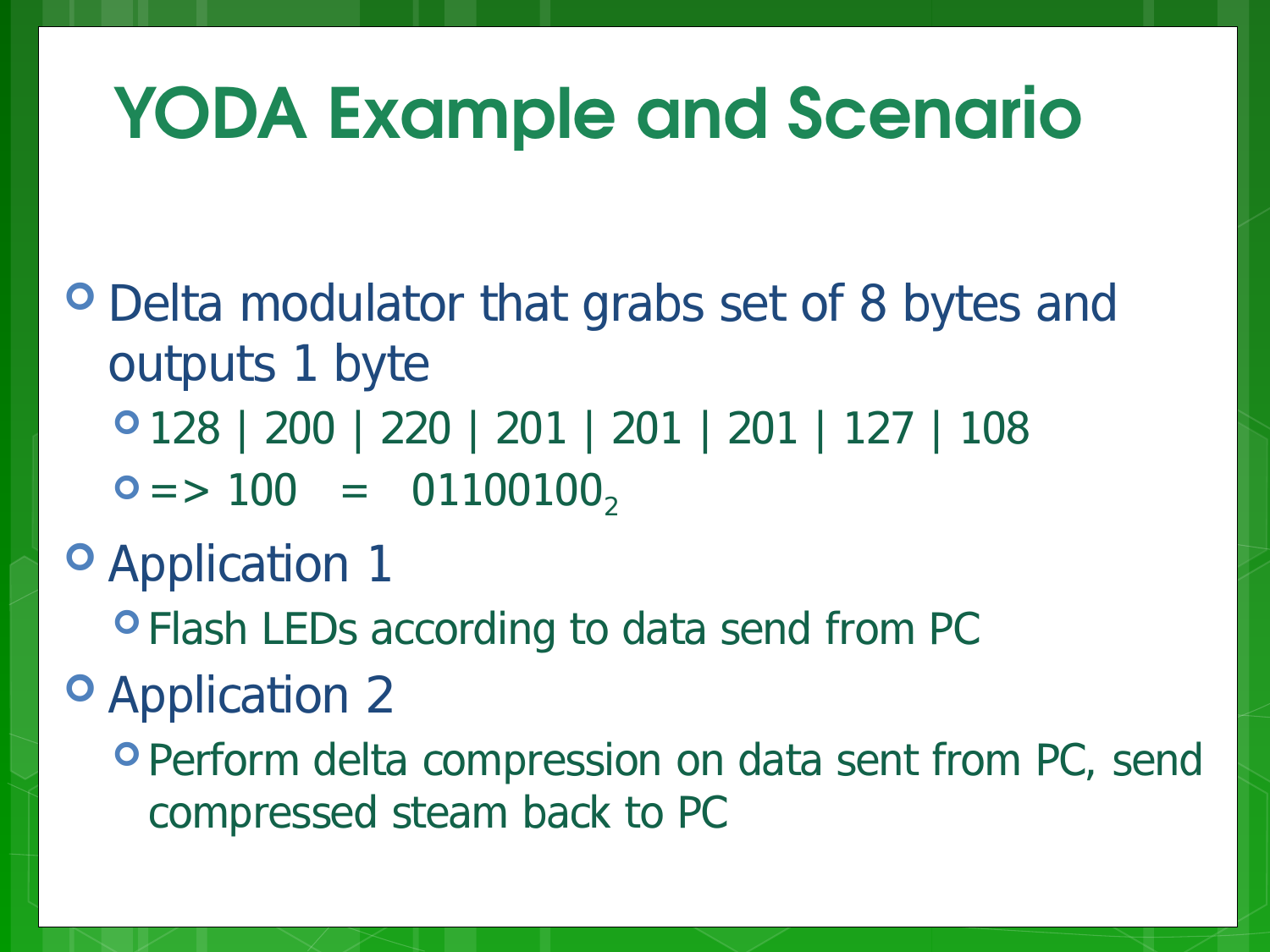

# YODA Example and Scenario
Delta modulator that grabs set of 8 bytes and outputs 1 byte
128 | 200 | 220 | 201 | 201 | 201 | 127 | 108
=> 100   =   011001002
Application 1
Flash LEDs according to data send from PC
Application 2
Perform delta compression on data sent from PC, send compressed steam back to PC